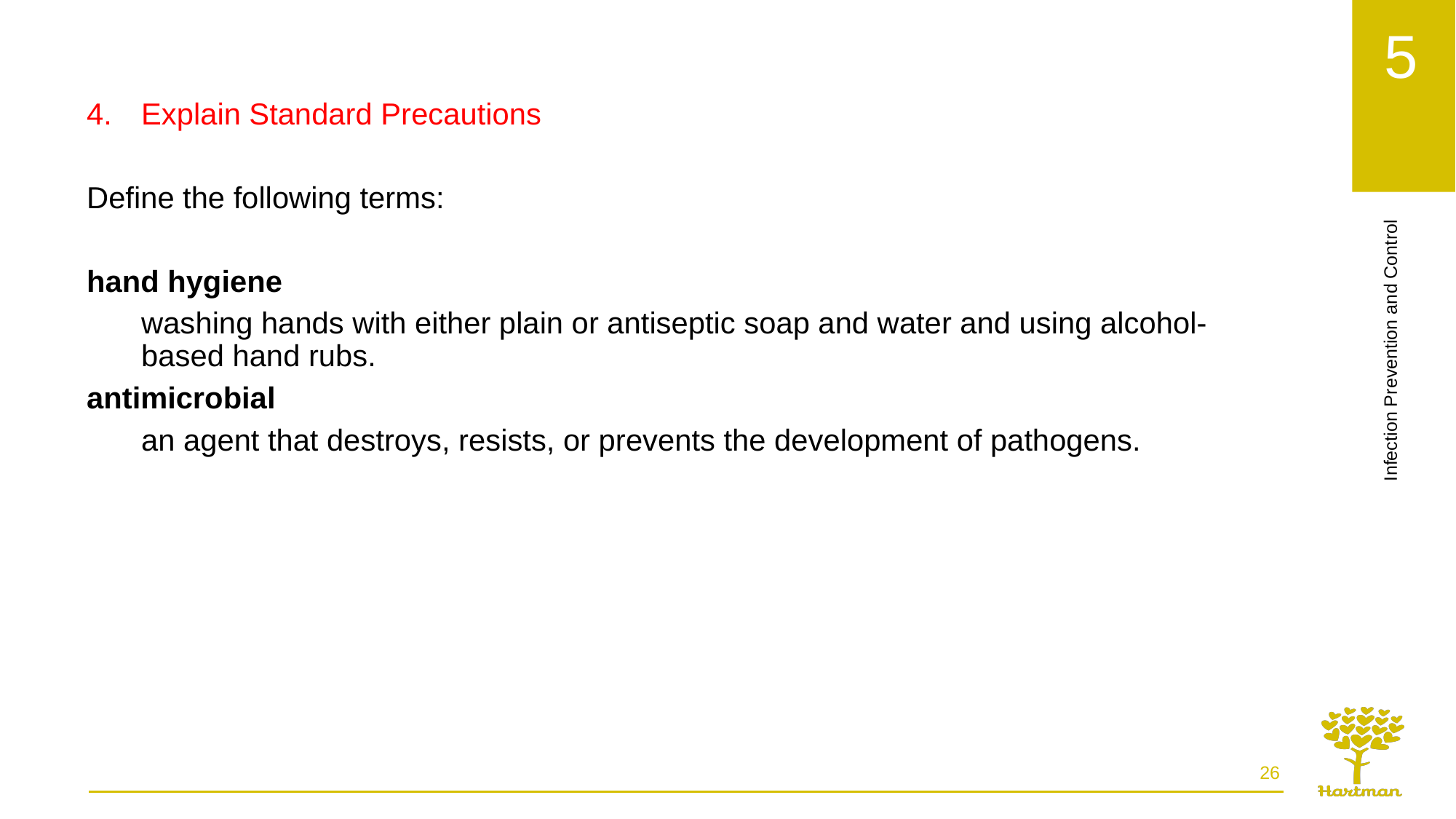

Explain Standard Precautions

Define the following terms:

hand hygiene
washing hands with either plain or antiseptic soap and water and using alcohol-based hand rubs.
antimicrobial
an agent that destroys, resists, or prevents the development of pathogens.

26